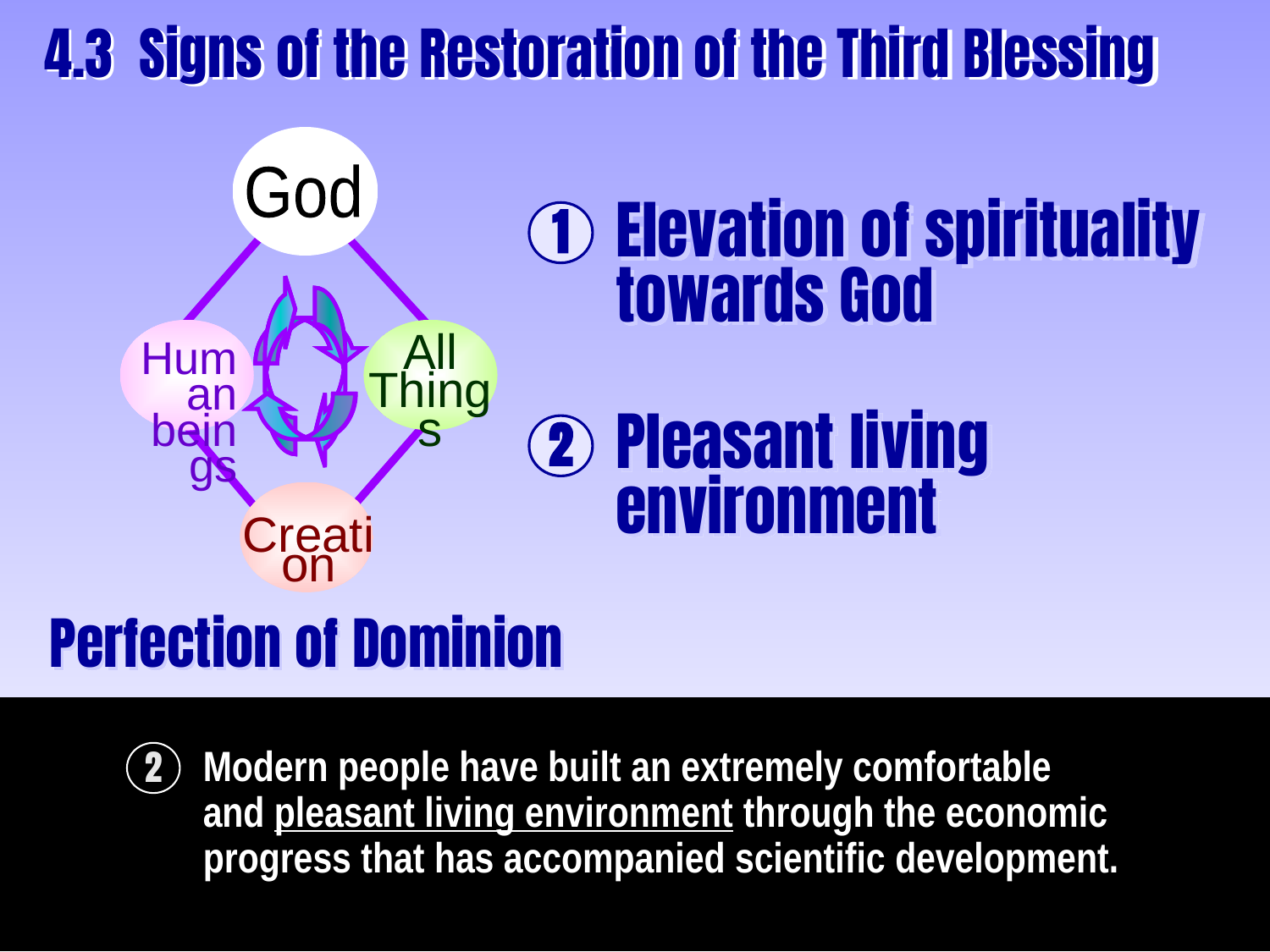

4.3  Signs of the Restoration of the Third Blessing

God

Human
beings

All
Things

Creation

Elevation of spirituality
towards God
1
Pleasant living
environment
2
Perfection of Dominion

Modern people have built an extremely comfortable
and pleasant living environment through the economic progress that has accompanied scientific development.
2